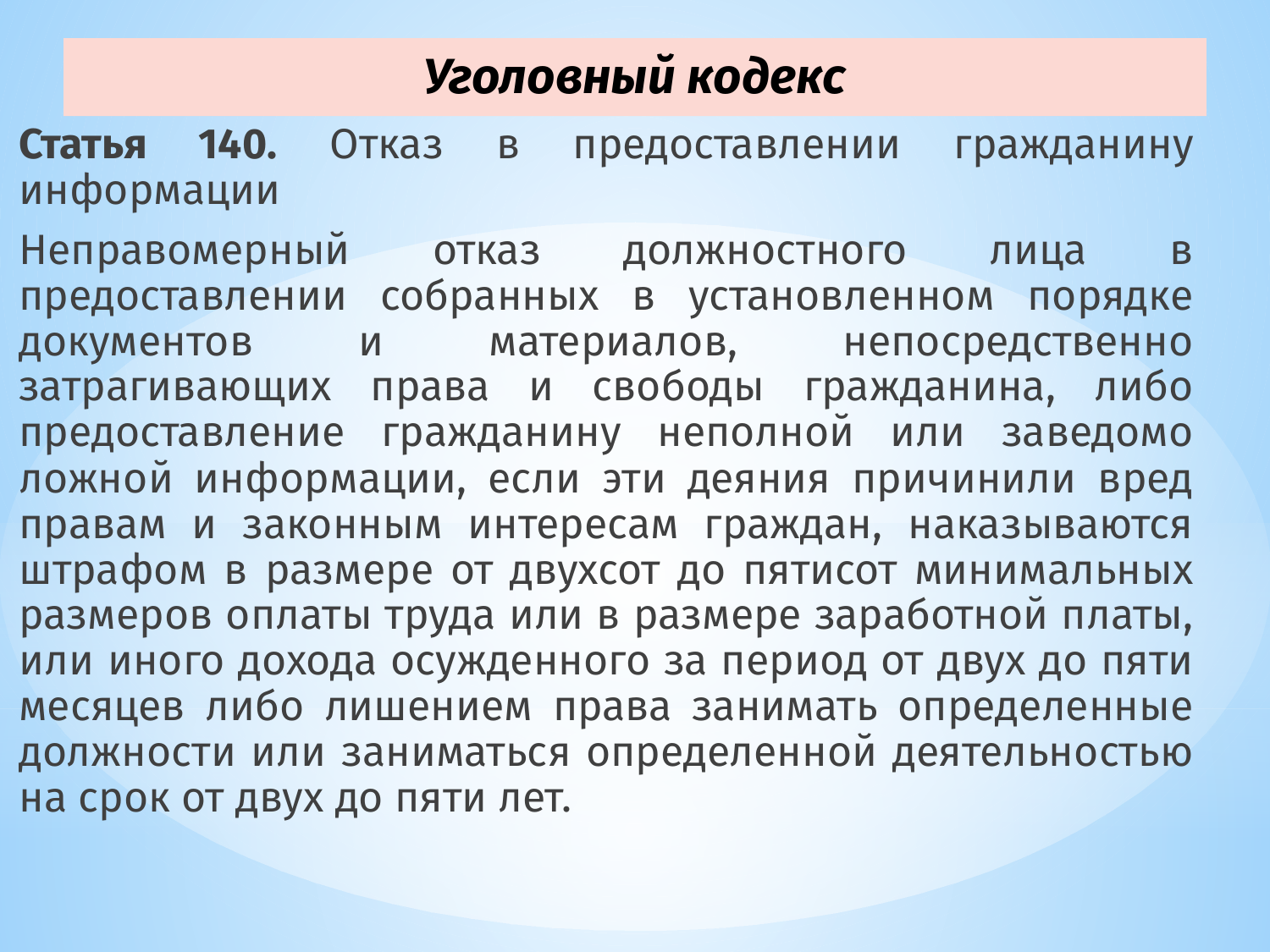

# Уголовный кодекс
Статья 140. Отказ в предоставлении гражданину информации
Неправомерный отказ должностного лица в предоставлении собранных в установленном порядке документов и материалов, непосредственно затрагивающих права и свободы гражданина, либо предоставление гражданину неполной или заведомо ложной информации, если эти деяния причинили вред правам и законным интересам граждан, наказываются штрафом в размере от двухсот до пятисот минимальных размеров оплаты труда или в размере заработной платы, или иного дохода осужденного за период от двух до пяти месяцев либо лишением права занимать определенные должности или заниматься определенной деятельностью на срок от двух до пяти лет.